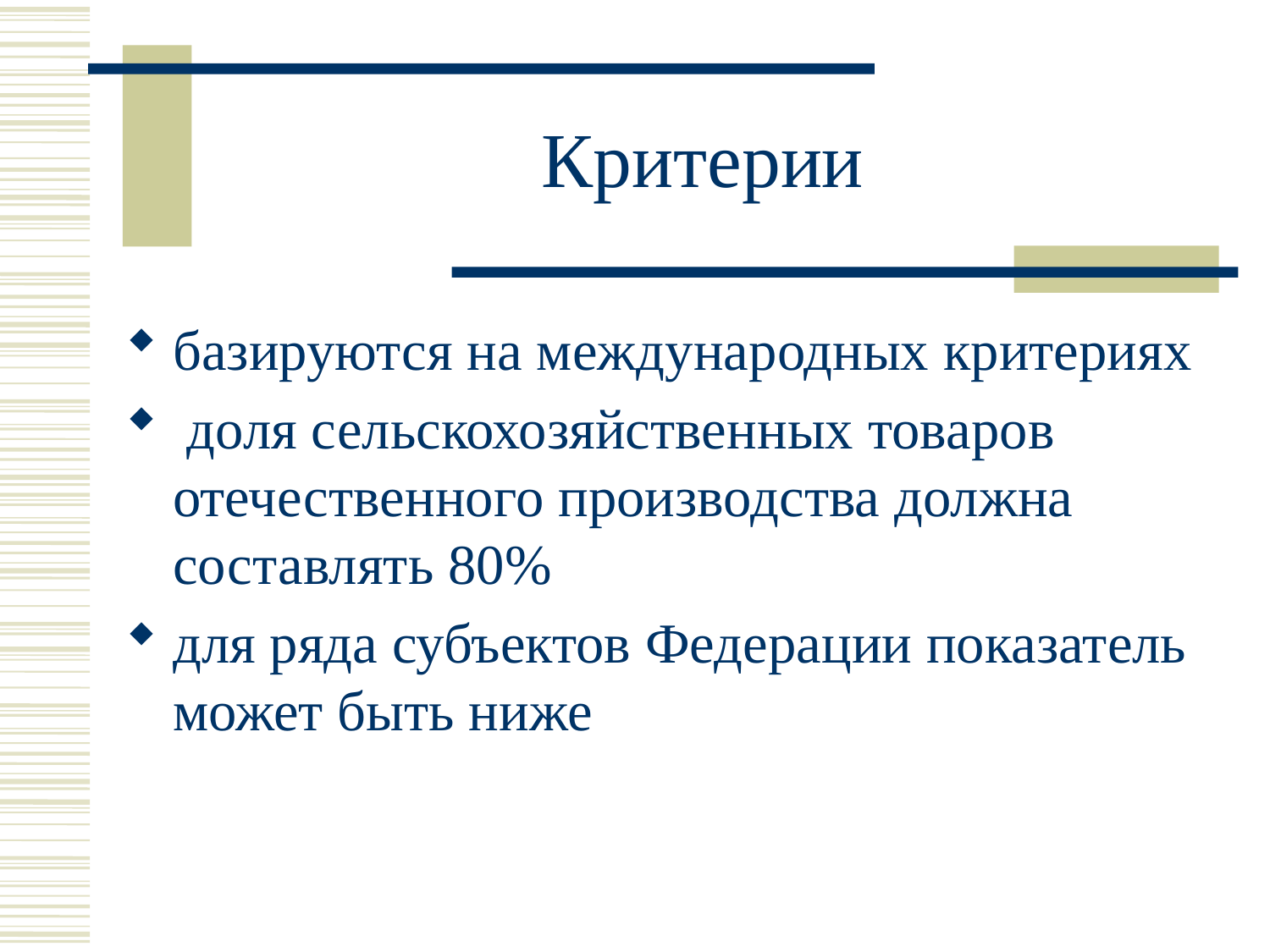

# Критерии
базируются на международных критериях
 доля сельскохозяйственных товаров отечественного производства должна составлять 80%
для ряда субъектов Федерации показатель может быть ниже